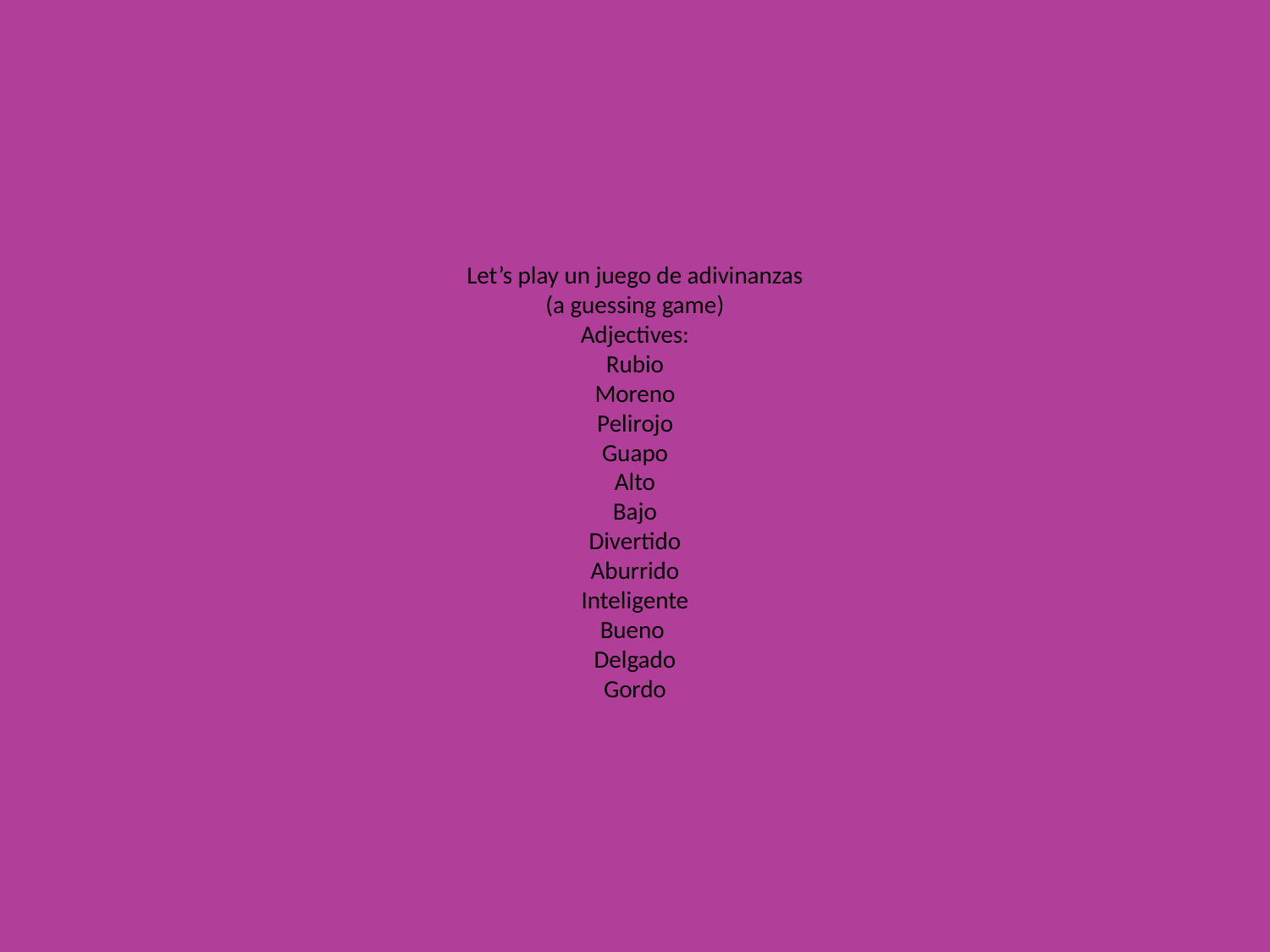

# Let’s play un juego de adivinanzas (a guessing game) Adjectives: Rubio Moreno Pelirojo Guapo Alto Bajo Divertido Aburrido Inteligente Bueno Delgado Gordo